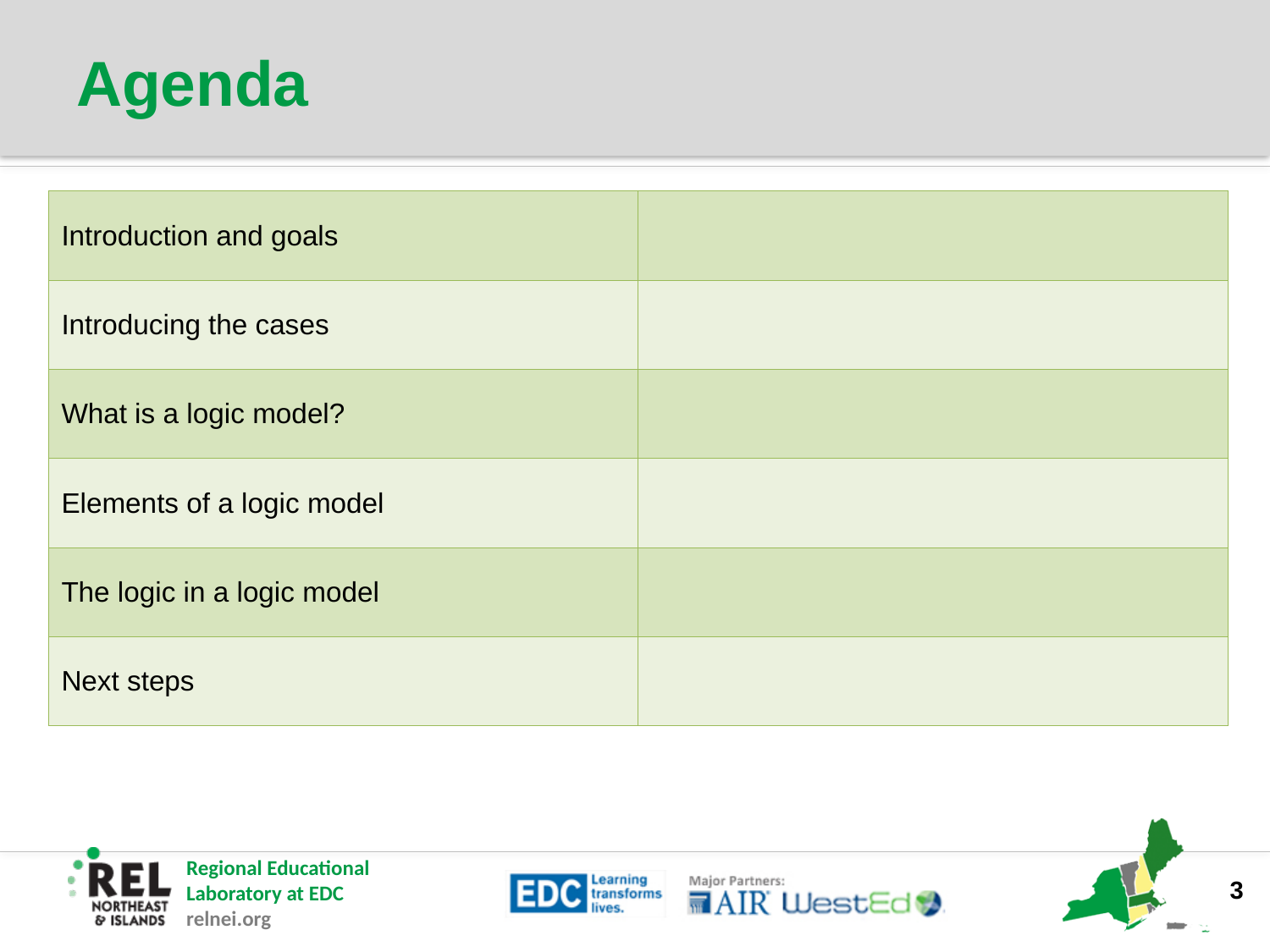

# Agenda
| Introduction and goals |  |
| --- | --- |
| Introducing the cases |  |
| What is a logic model? |  |
| Elements of a logic model |  |
| The logic in a logic model |  |
| Next steps |  |
3